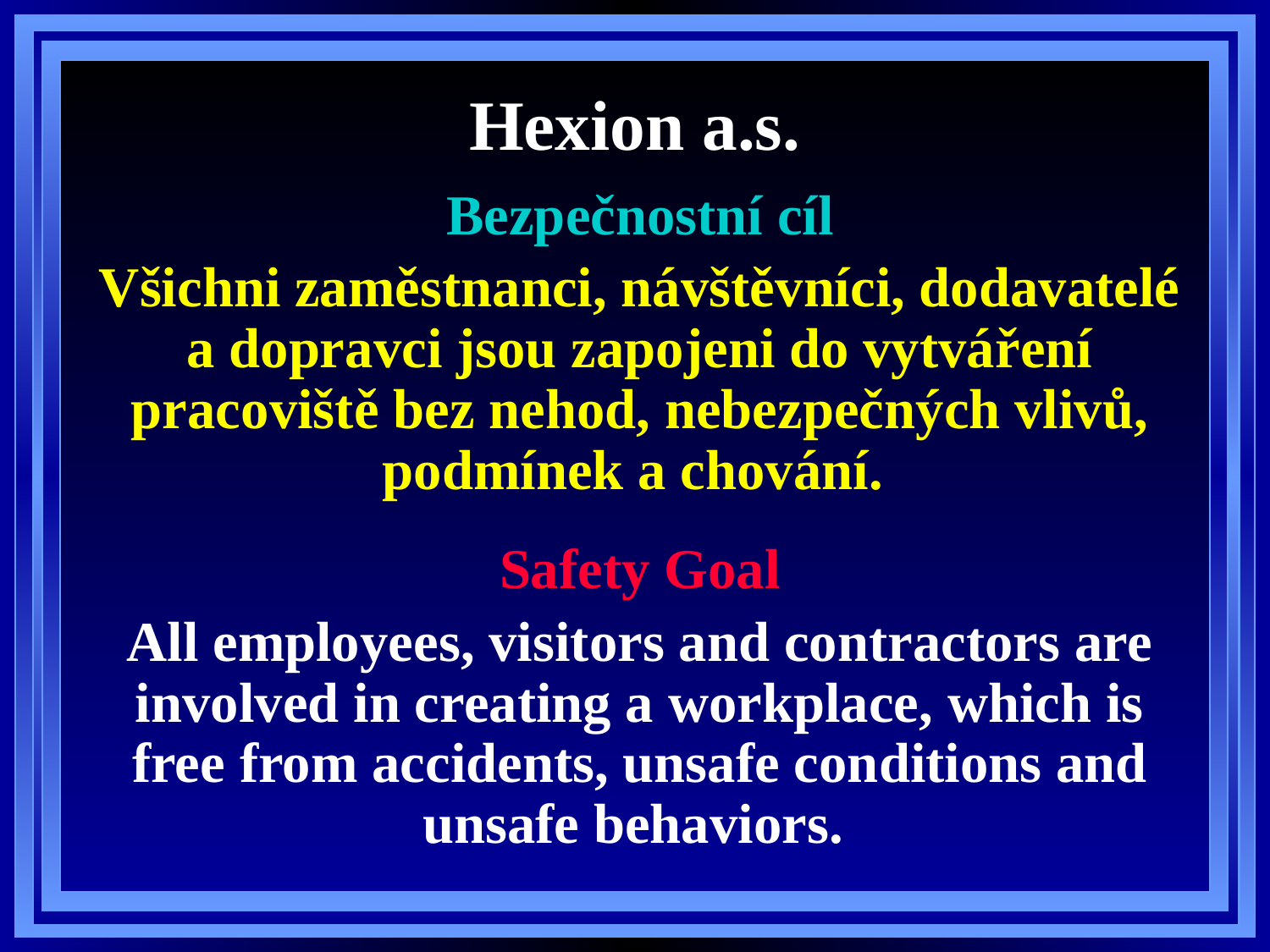

# Hexion a.s.
Bezpečnostní cíl
Všichni zaměstnanci, návštěvníci, dodavatelé a dopravci jsou zapojeni do vytváření pracoviště bez nehod, nebezpečných vlivů, podmínek a chování.

Safety Goal
All employees, visitors and contractors are involved in creating a workplace, which is free from accidents, unsafe conditions and unsafe behaviors.